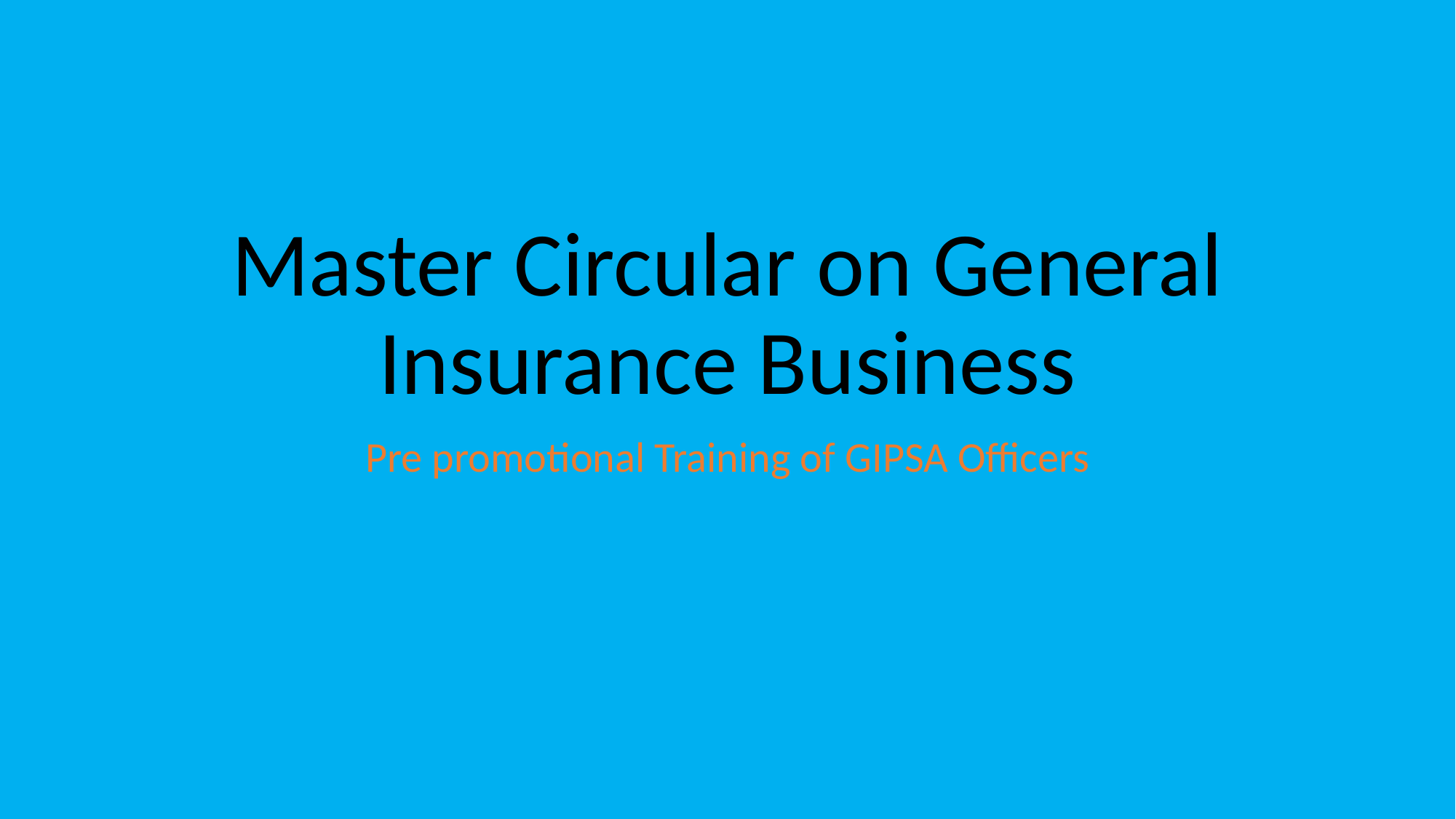

# Master Circular on General Insurance Business
Pre promotional Training of GIPSA Officers